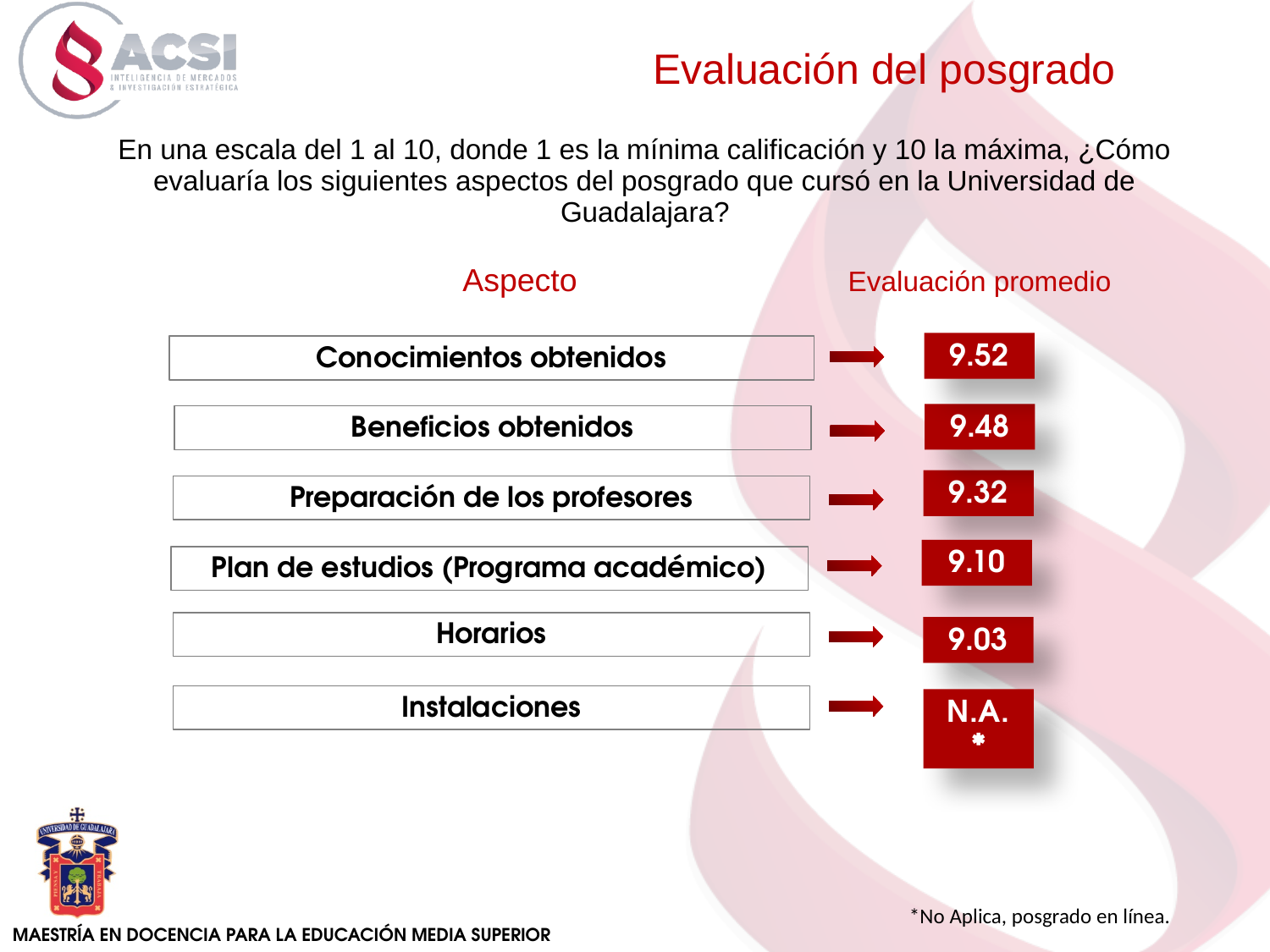

Evaluación del posgrado
En una escala del 1 al 10, donde 1 es la mínima calificación y 10 la máxima, ¿Cómo evaluaría los siguientes aspectos del posgrado que cursó en la Universidad de Guadalajara?
Aspecto
Evaluación promedio
9.52
Conocimientos obtenidos

9.48
Beneficios obtenidos

9.32
Preparación de los profesores

9.10
Plan de estudios (Programa académico)

Horarios
9.03

Instalaciones
N.A. *

*No Aplica, posgrado en línea.